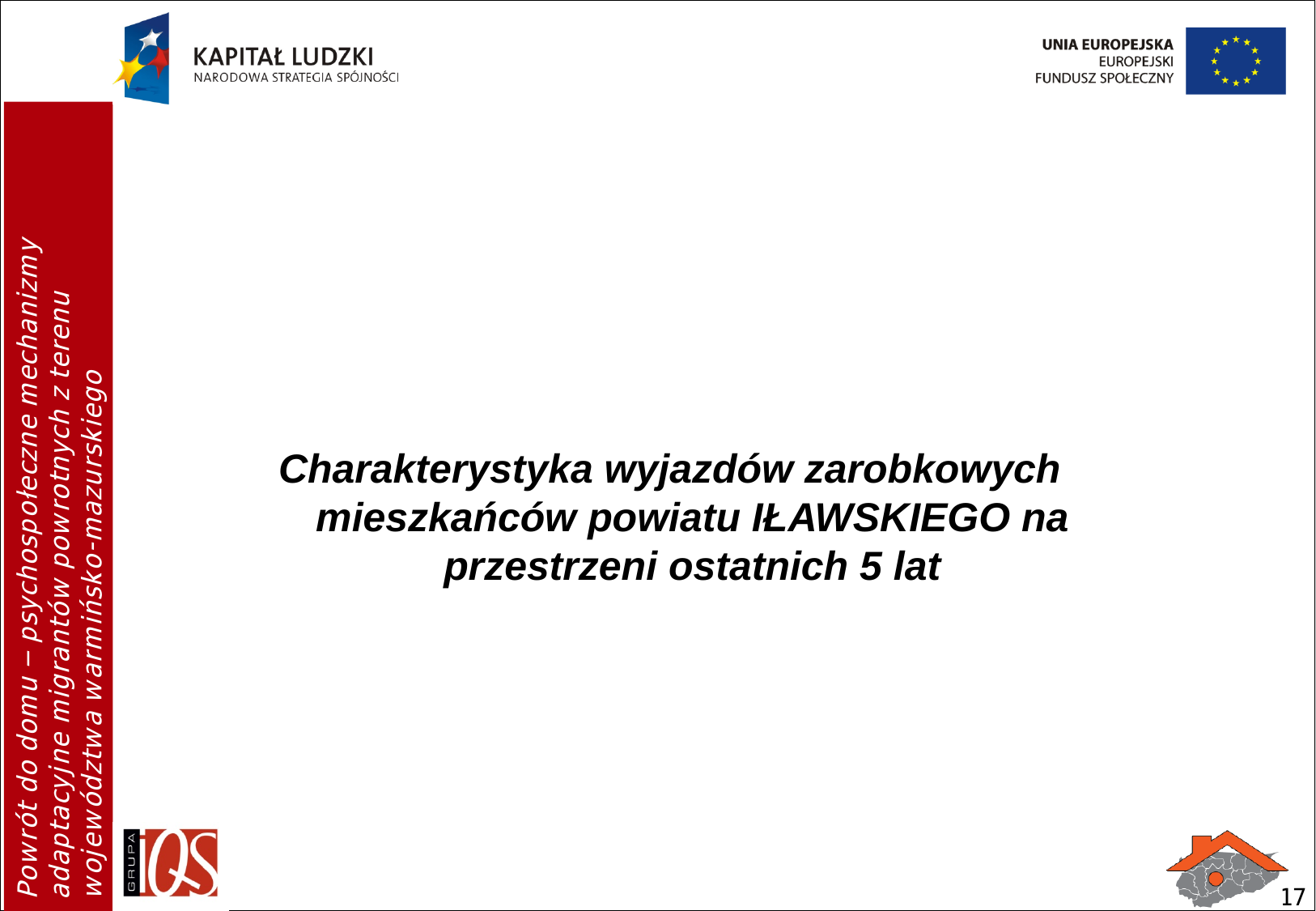

Charakterystyka wyjazdów zarobkowych mieszkańców powiatu IŁAWSKIEGO na przestrzeni ostatnich 5 lat
17